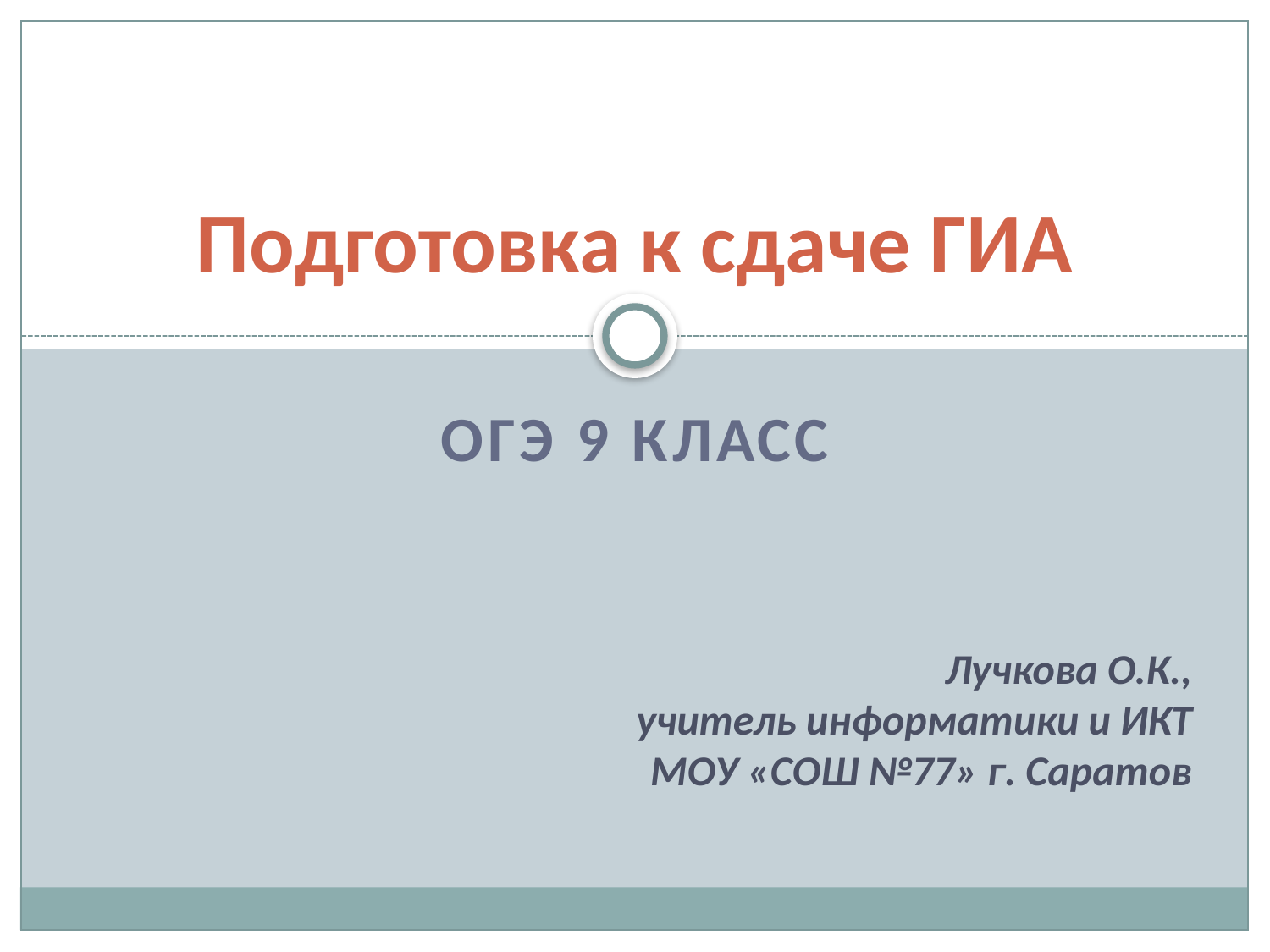

# Подготовка к сдаче ГИА
ОГЭ 9 класс
Лучкова О.К.,
учитель информатики и ИКТ
МОУ «СОШ №77» г. Саратов